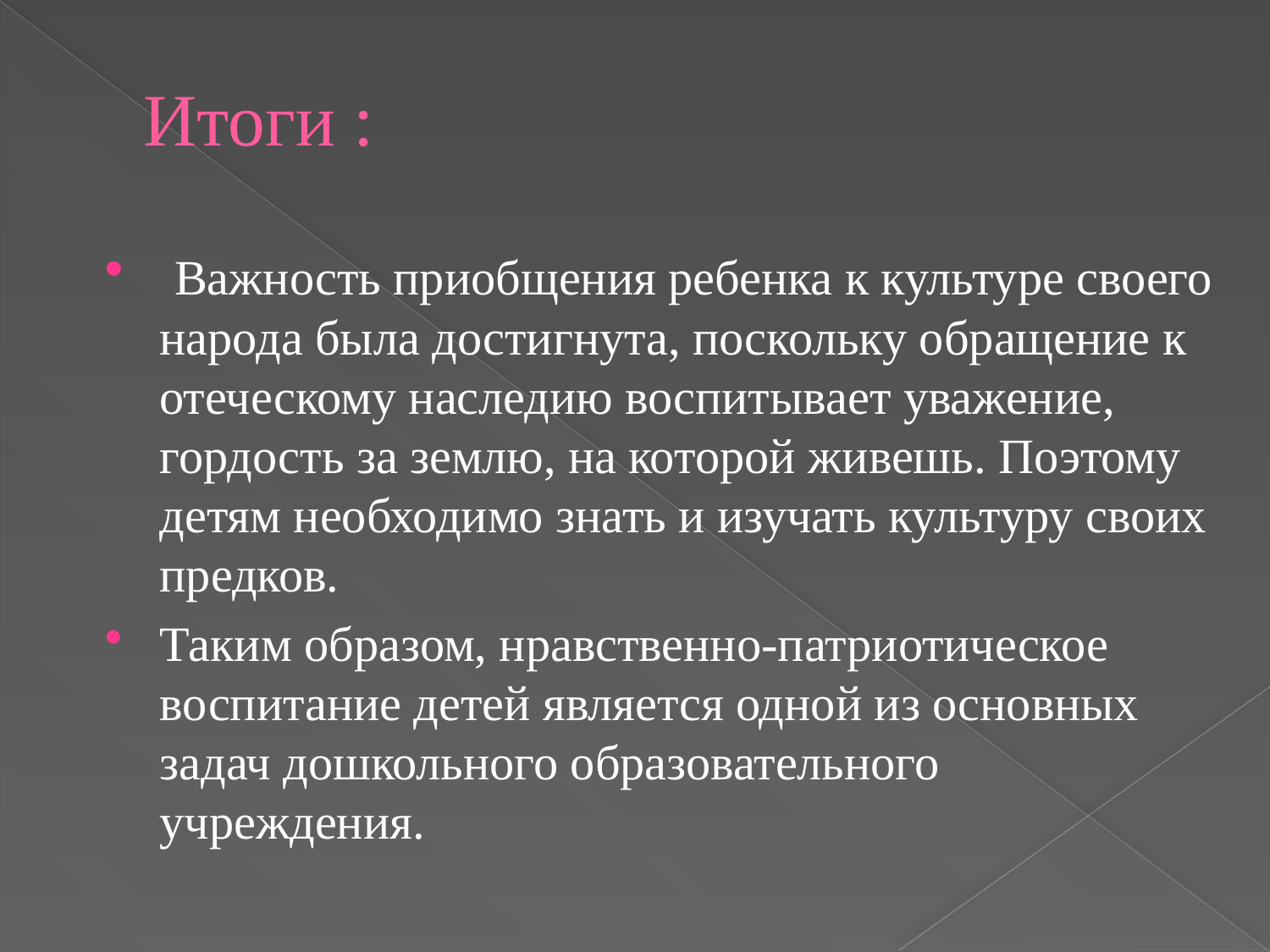

# Итоги :
 Важность приобщения ребенка к культуре своего народа была достигнута, поскольку обращение к отеческому наследию воспитывает уважение, гордость за землю, на которой живешь. Поэтому детям необходимо знать и изучать культуру своих предков.
Таким образом, нравственно-патриотическое воспитание детей является одной из основных задач дошкольного образовательного учреждения.